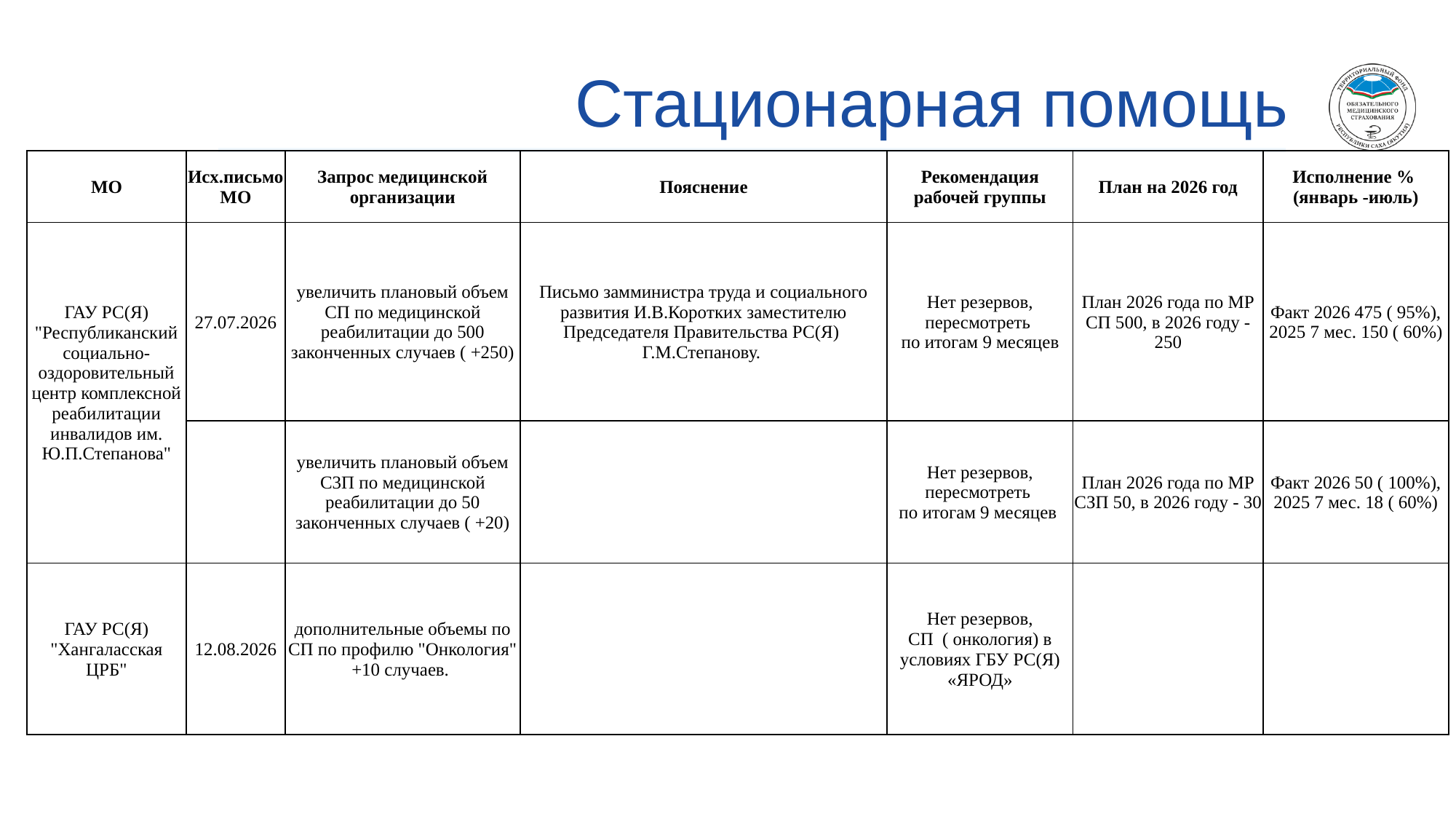

# Стационарная помощь
| МО | Исх.письмо МО | Запрос медицинской организации | Пояснение | Рекомендация рабочей группы | План на 2026 год | Исполнение % (январь -июль) |
| --- | --- | --- | --- | --- | --- | --- |
| ГАУ РС(Я) "Республиканский социально-оздоровительный центр комплексной реабилитации инвалидов им. Ю.П.Степанова" | 27.07.2026 | увеличить плановый объем СП по медицинской реабилитации до 500 законченных случаев ( +250) | Письмо замминистра труда и социального развития И.В.Коротких заместителю Председателя Правительства РС(Я) Г.М.Степанову. | Нет резервов, пересмотреть по итогам 9 месяцев | План 2026 года по МР СП 500, в 2026 году - 250 | Факт 2026 475 ( 95%), 2025 7 мес. 150 ( 60%) |
|  |  | увеличить плановый объем С3П по медицинской реабилитации до 50 законченных случаев ( +20) |  | Нет резервов, пересмотреть по итогам 9 месяцев | План 2026 года по МР СЗП 50, в 2026 году - 30 | Факт 2026 50 ( 100%), 2025 7 мес. 18 ( 60%) |
| ГАУ РС(Я) "Хангаласская ЦРБ" | 12.08.2026 | дополнительные объемы по СП по профилю "Онкология" +10 случаев. |  | Нет резервов, СП ( онкология) в условиях ГБУ РС(Я) «ЯРОД» |  |  |